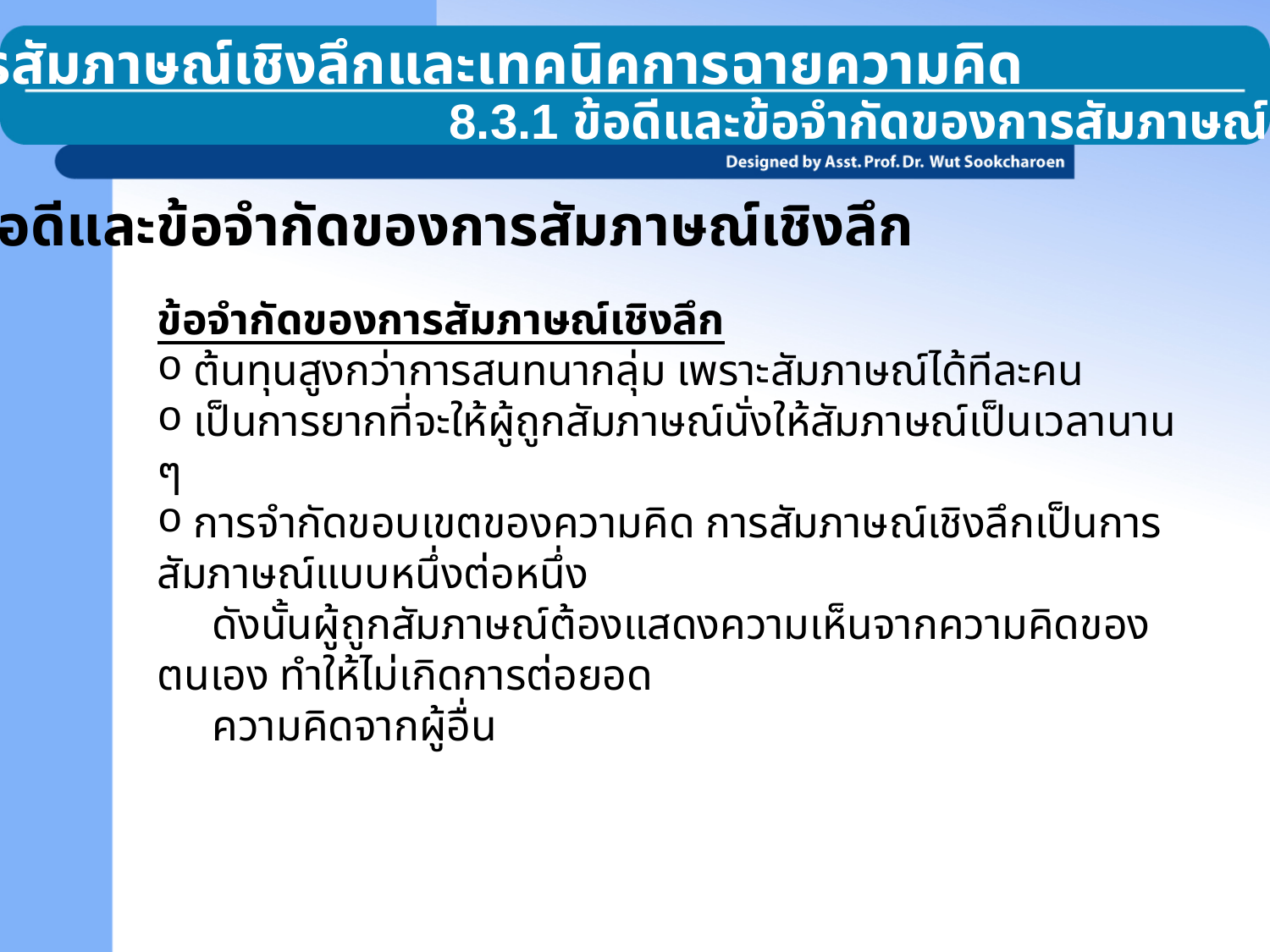

8.3 การสัมภาษณ์เชิงลึกและเทคนิคการฉายความคิด
8.3.1 ข้อดีและข้อจำกัดของการสัมภาษณ์เชิงลึก
ข้อดีและข้อจำกัดของการสัมภาษณ์เชิงลึก
ข้อจำกัดของการสัมภาษณ์เชิงลึก
 ต้นทุนสูงกว่าการสนทนากลุ่ม เพราะสัมภาษณ์ได้ทีละคน
 เป็นการยากที่จะให้ผู้ถูกสัมภาษณ์นั่งให้สัมภาษณ์เป็นเวลานาน ๆ
 การจำกัดขอบเขตของความคิด การสัมภาษณ์เชิงลึกเป็นการสัมภาษณ์แบบหนึ่งต่อหนึ่ง
     ดังนั้นผู้ถูกสัมภาษณ์ต้องแสดงความเห็นจากความคิดของตนเอง ทำให้ไม่เกิดการต่อยอด
     ความคิดจากผู้อื่น